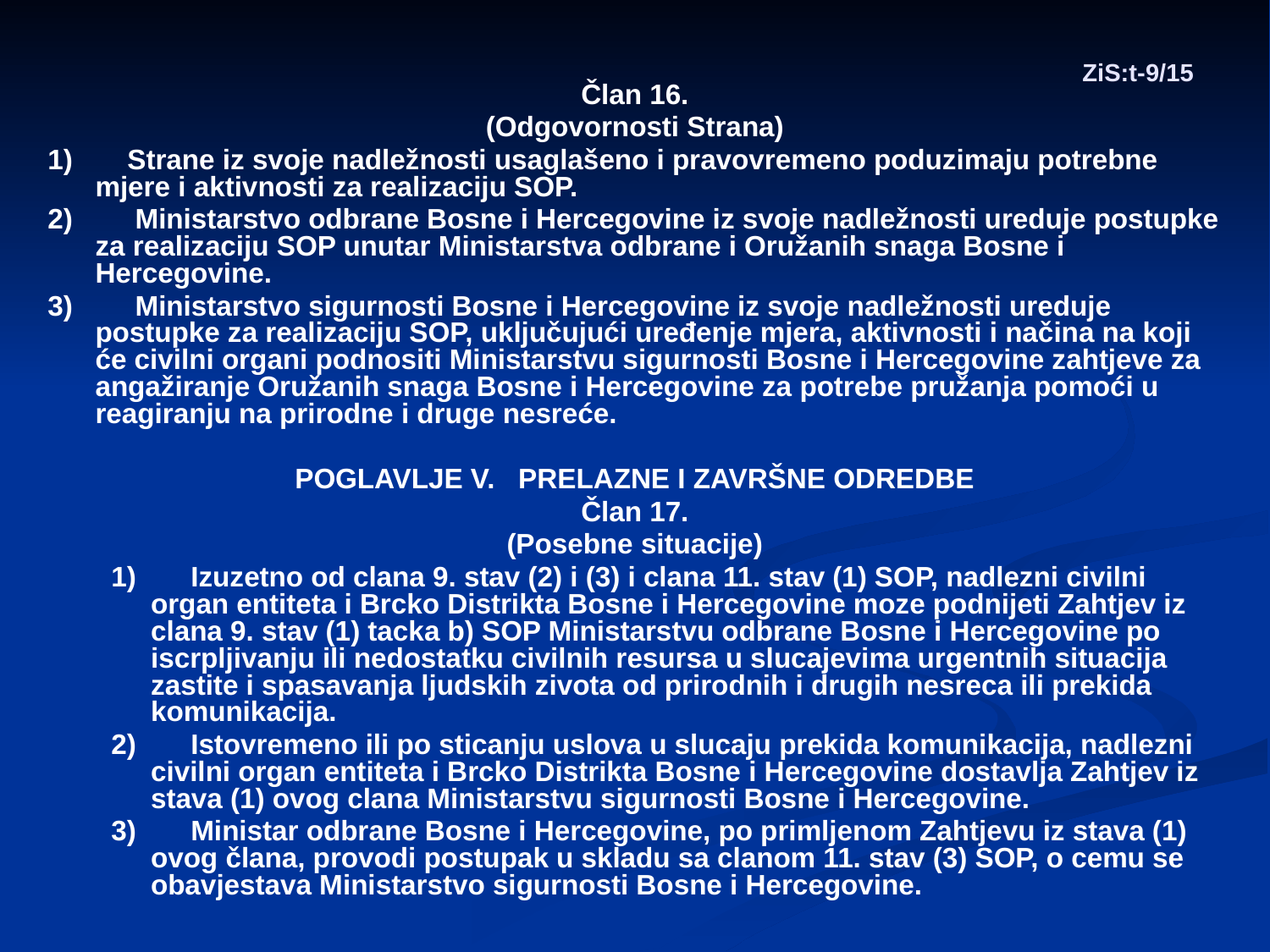

# ZiS:t-9/15
Član 16.
(Odgovornosti Strana)
1)       Strane iz svoje nadležnosti usaglašeno i pravovremeno poduzimaju potrebne mjere i aktivnosti za realizaciju SOP.
2)        Ministarstvo odbrane Bosne i Hercegovine iz svoje nadležnosti ureduje postupke za realizaciju SOP unutar Ministarstva odbrane i Oružanih snaga Bosne i Hercegovine.
3)        Ministarstvo sigurnosti Bosne i Hercegovine iz svoje nadležnosti ureduje postupke za realizaciju SOP, uključujući uređenje mjera, aktivnosti i načina na koji će civilni organi podnositi Ministarstvu sigurnosti Bosne i Hercegovine zahtjeve za angažiranje Oružanih snaga Bosne i Hercegovine za potrebe pružanja pomoći u reagiranju na prirodne i druge nesreće.

POGLAVLJE V.   PRELAZNE I ZAVRŠNE ODREDBE
Član 17.
(Posebne situacije)
1)       Izuzetno od clana 9. stav (2) i (3) i clana 11. stav (1) SOP, nadlezni civilni organ entiteta i Brcko Distrikta Bosne i Hercegovine moze podnijeti Zahtjev iz clana 9. stav (1) tacka b) SOP Ministarstvu odbrane Bosne i Hercegovine po iscrpljivanju ili nedostatku civilnih resursa u slucajevima urgentnih situacija zastite i spasavanja ljudskih zivota od prirodnih i drugih nesreca ili prekida komunikacija.
2)       Istovremeno ili po sticanju uslova u slucaju prekida komunikacija, nadlezni civilni organ entiteta i Brcko Distrikta Bosne i Hercegovine dostavlja Zahtjev iz stava (1) ovog clana Ministarstvu sigurnosti Bosne i Hercegovine.
3)       Ministar odbrane Bosne i Hercegovine, po primljenom Zahtjevu iz stava (1) ovog člana, provodi postupak u skladu sa clanom 11. stav (3) SOP, o cemu se obavjestava Ministarstvo sigurnosti Bosne i Hercegovine.